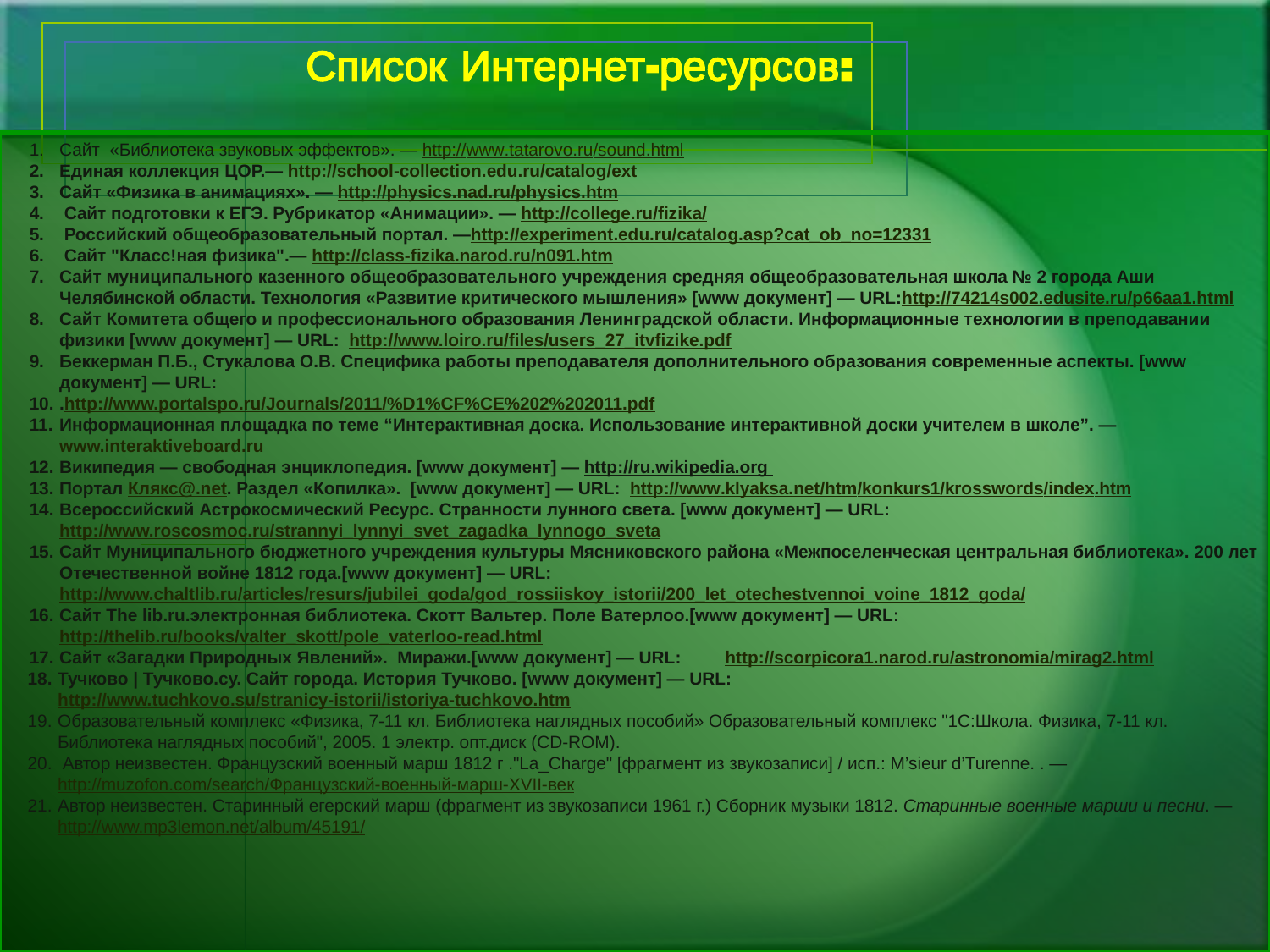

Список Интернет-ресурсов:
Сайт  «Библиотека звуковых эффектов». — http://www.tatarovo.ru/sound.html
Единая коллекция ЦОР.— http://school-collection.edu.ru/catalog/ext
Сайт «Физика в анимациях». — http://physics.nad.ru/physics.htm
 Сайт подготовки к ЕГЭ. Рубрикатор «Анимации». — http://college.ru/fizika/
 Российский общеобразовательный портал. —http://experiment.edu.ru/catalog.asp?cat_ob_no=12331
 Сайт "Класс!ная физика".— http://class-fizika.narod.ru/n091.htm
Сайт муниципального казенного общеобразовательного учреждения средняя общеобразовательная школа № 2 города Аши Челябинской области. Технология «Развитие критического мышления» [www документ] — URL:http://74214s002.edusite.ru/p66aa1.html
Сайт Комитета общего и профессионального образования Ленинградской области. Информационные технологии в преподавании физики [www документ] — URL:  http://www.loiro.ru/files/users_27_itvfizike.pdf
Беккерман П.Б., Стукалова О.В. Специфика работы преподавателя дополнительного образования современные аспекты. [www документ] — URL:
.http://www.portalspo.ru/Journals/2011/%D1%CF%CE%202%202011.pdf
Информационная площадка по теме “Интерактивная доска. Использование интерактивной доски учителем в школе”. —  www.interaktiveboard.ru
Википедия — свободная энциклопедия. [www документ] — http://ru.wikipedia.org
Портал Клякс@.net. Раздел «Копилка».  [www документ] — URL:  http://www.klyaksa.net/htm/konkurs1/krosswords/index.htm
Всероссийский Астрокосмический Ресурс. Странности лунного света. [www документ] — URL:   http://www.roscosmoc.ru/strannyi_lynnyi_svet_zagadka_lynnogo_sveta
Cайт Муниципального бюджетного учреждения культуры Мясниковского района «Межпоселенческая центральная библиотека». 200 лет Отечественной войне 1812 года.[www документ] — URL:   http://www.chaltlib.ru/articles/resurs/jubilei_goda/god_rossiiskoy_istorii/200_let_otechestvennoi_voine_1812_goda/
Cайт The lib.ru.электронная библиотека. Скотт Вальтер. Поле Ватерлоо.[www документ] — URL:        http://thelib.ru/books/valter_skott/pole_vaterloo-read.html
Сайт «Загадки Природных Явлений».  Миражи.[www документ] — URL:         http://scorpicora1.narod.ru/astronomia/mirag2.html
Тучково | Тучково.су. Сайт города. История Тучково. [www документ] — URL:         http://www.tuchkovo.su/stranicy-istorii/istoriya-tuchkovo.htm
Образовательный комплекс «Физика, 7-11 кл. Библиотека наглядных пособий» Образовательный комплекс "1С:Школа. Физика, 7-11 кл. Библиотека наглядных пособий", 2005. 1 электр. опт.диск (CD-ROM).
 Автор неизвестен. Французский военный марш 1812 г ."La_Charge" [фрагмент из звукозаписи] / исп.: M’sieur d’Turenne. . —  http://muzofon.com/search/Французский-военный-марш-XVII-век
Автор неизвестен. Старинный егерский марш (фрагмент из звукозаписи 1961 г.) Сборник музыки 1812. Старинные военные марши и песни. —  http://www.mp3lemon.net/album/45191/